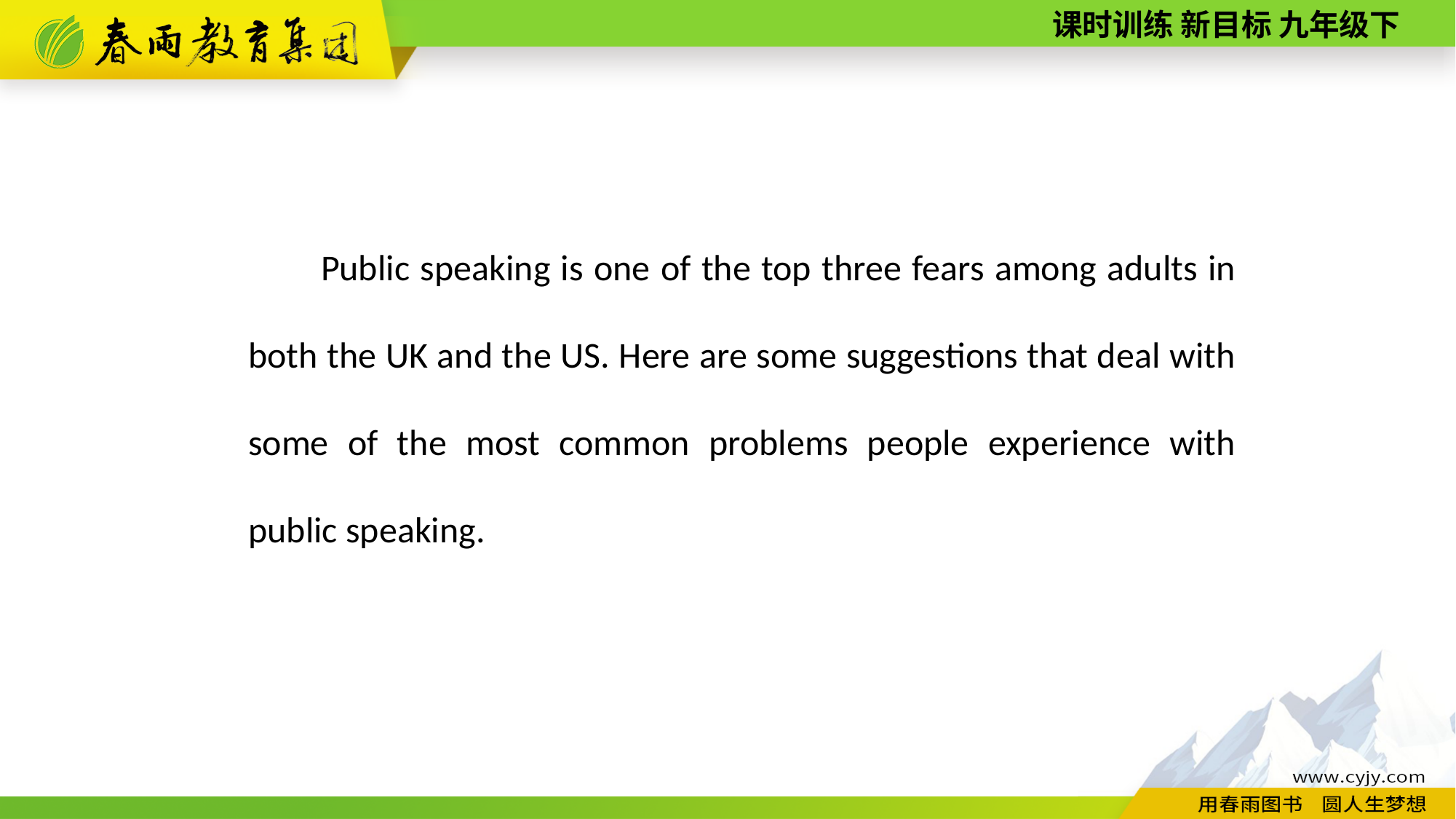

Public speaking is one of the top three fears among adults in both the UK and the US. Here are some suggestions that deal with some of the most common problems people experience with public speaking.